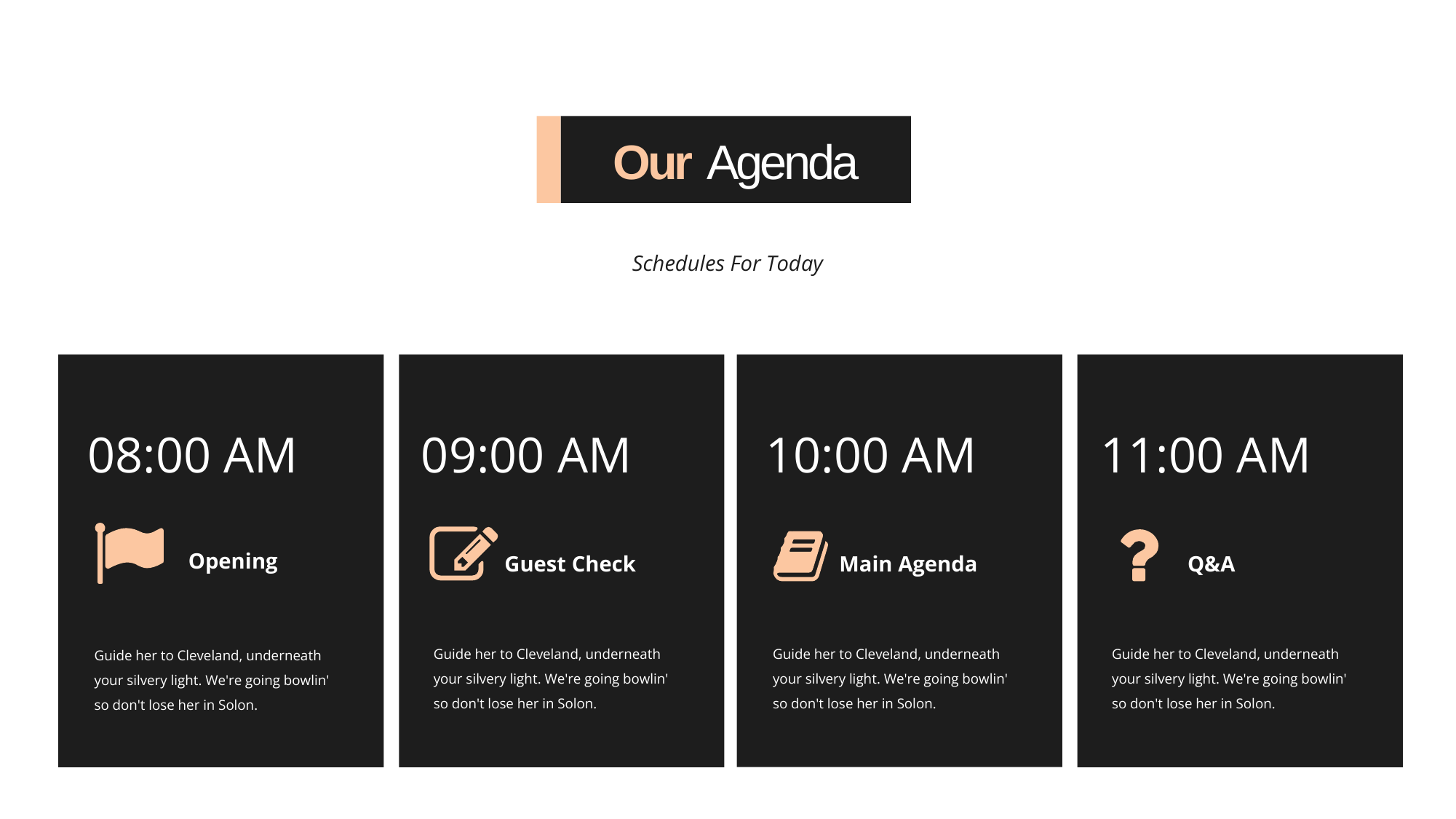

Our Agenda
Schedules For Today

08:00 AM
09:00 AM
10:00 AM
11:00 AM

Opening

Main Agenda
Q&A
Guest Check
Guide her to Cleveland, underneath your silvery light. We're going bowlin' so don't lose her in Solon.
Guide her to Cleveland, underneath your silvery light. We're going bowlin' so don't lose her in Solon.
Guide her to Cleveland, underneath your silvery light. We're going bowlin' so don't lose her in Solon.
Guide her to Cleveland, underneath your silvery light. We're going bowlin' so don't lose her in Solon.